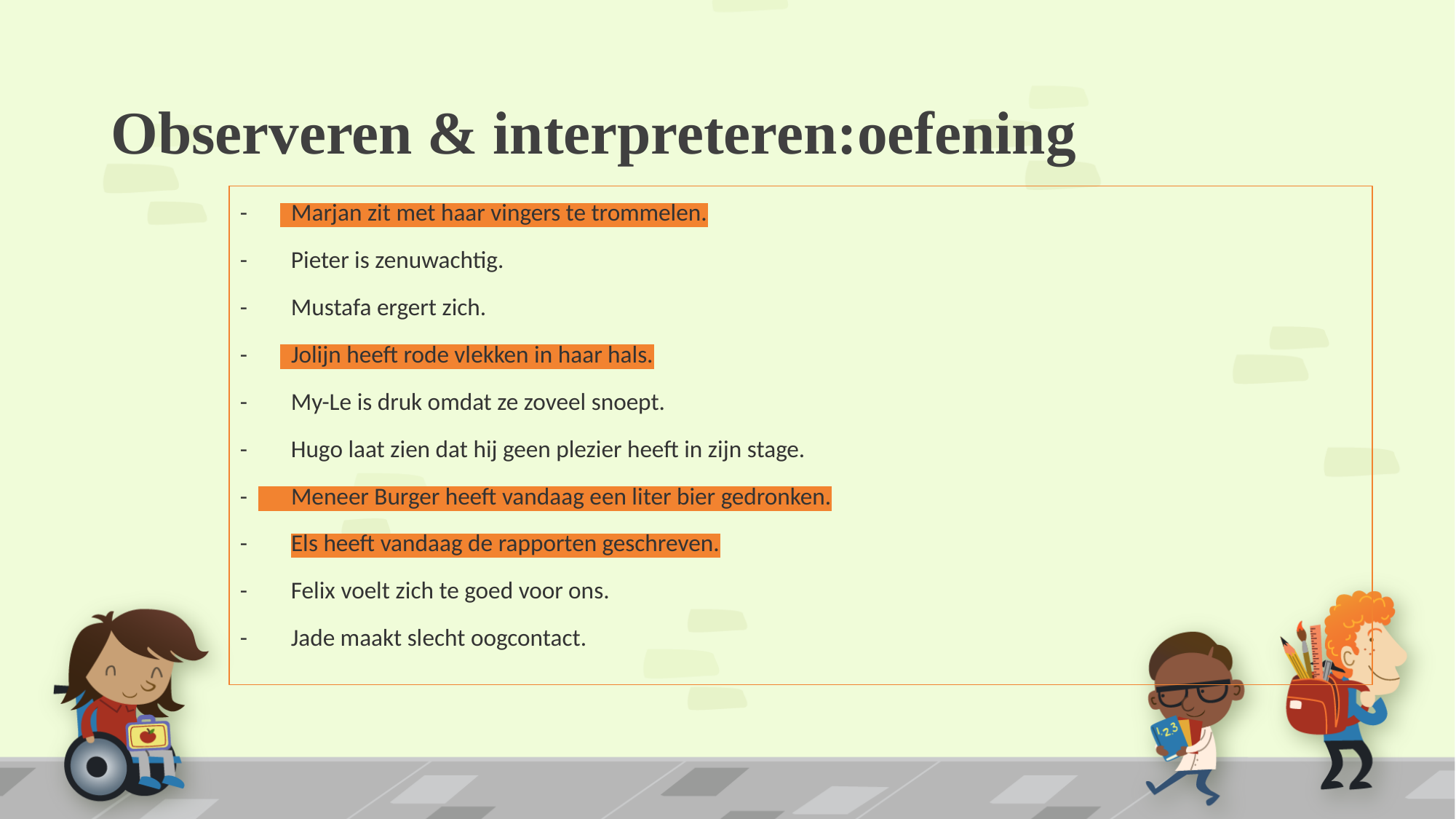

# Observeren & interpreteren:oefening
-        Marjan zit met haar vingers te trommelen.
-        Pieter is zenuwachtig.
-        Mustafa ergert zich.
-        Jolijn heeft rode vlekken in haar hals.
-        My-Le is druk omdat ze zoveel snoept.
-        Hugo laat zien dat hij geen plezier heeft in zijn stage.
-        Meneer Burger heeft vandaag een liter bier gedronken.
-        Els heeft vandaag de rapporten geschreven.
-        Felix voelt zich te goed voor ons.
-        Jade maakt slecht oogcontact.